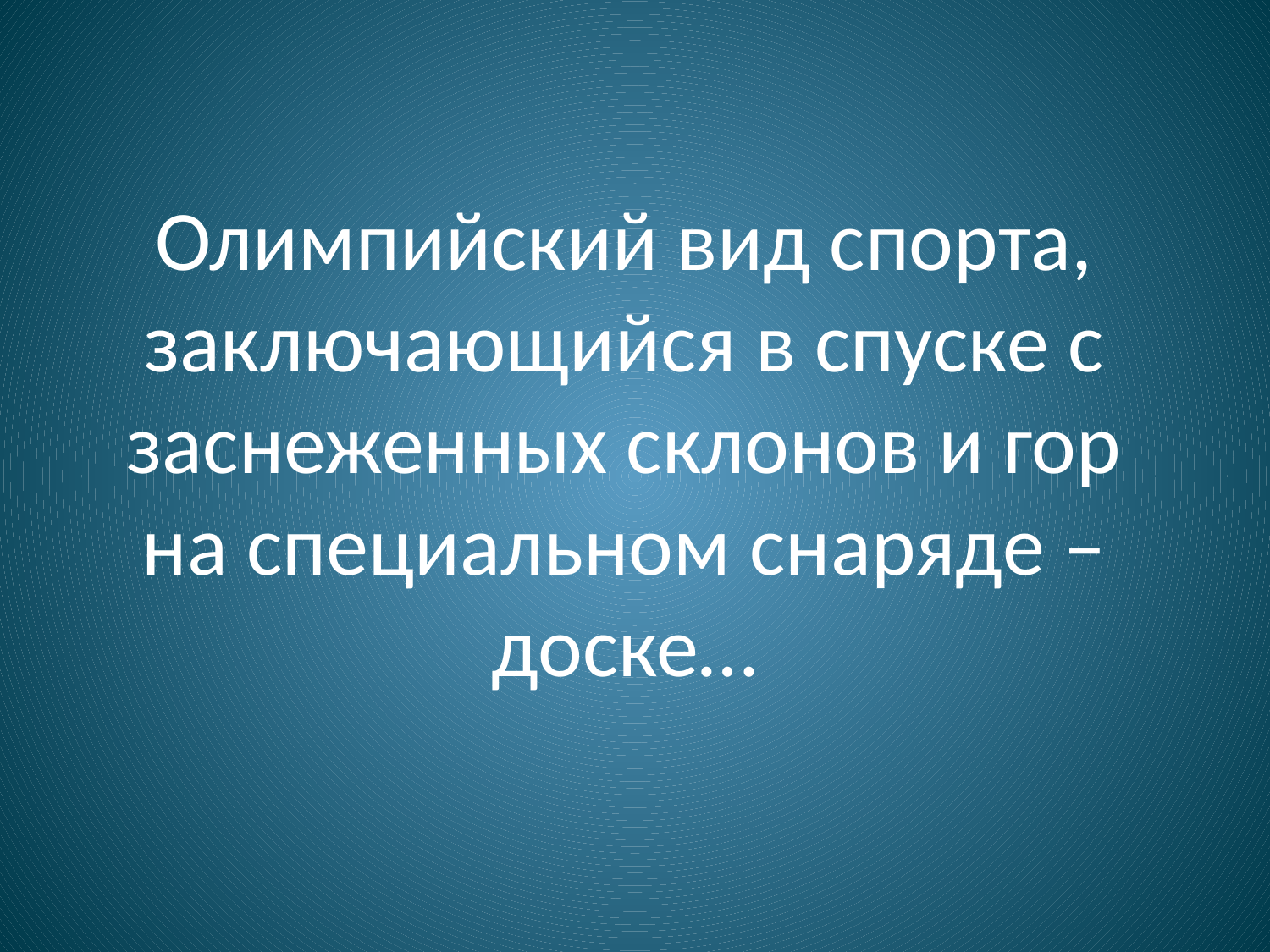

Олимпийский вид спорта, заключающийся в спуске с заснеженных склонов и гор на специальном снаряде – доске…